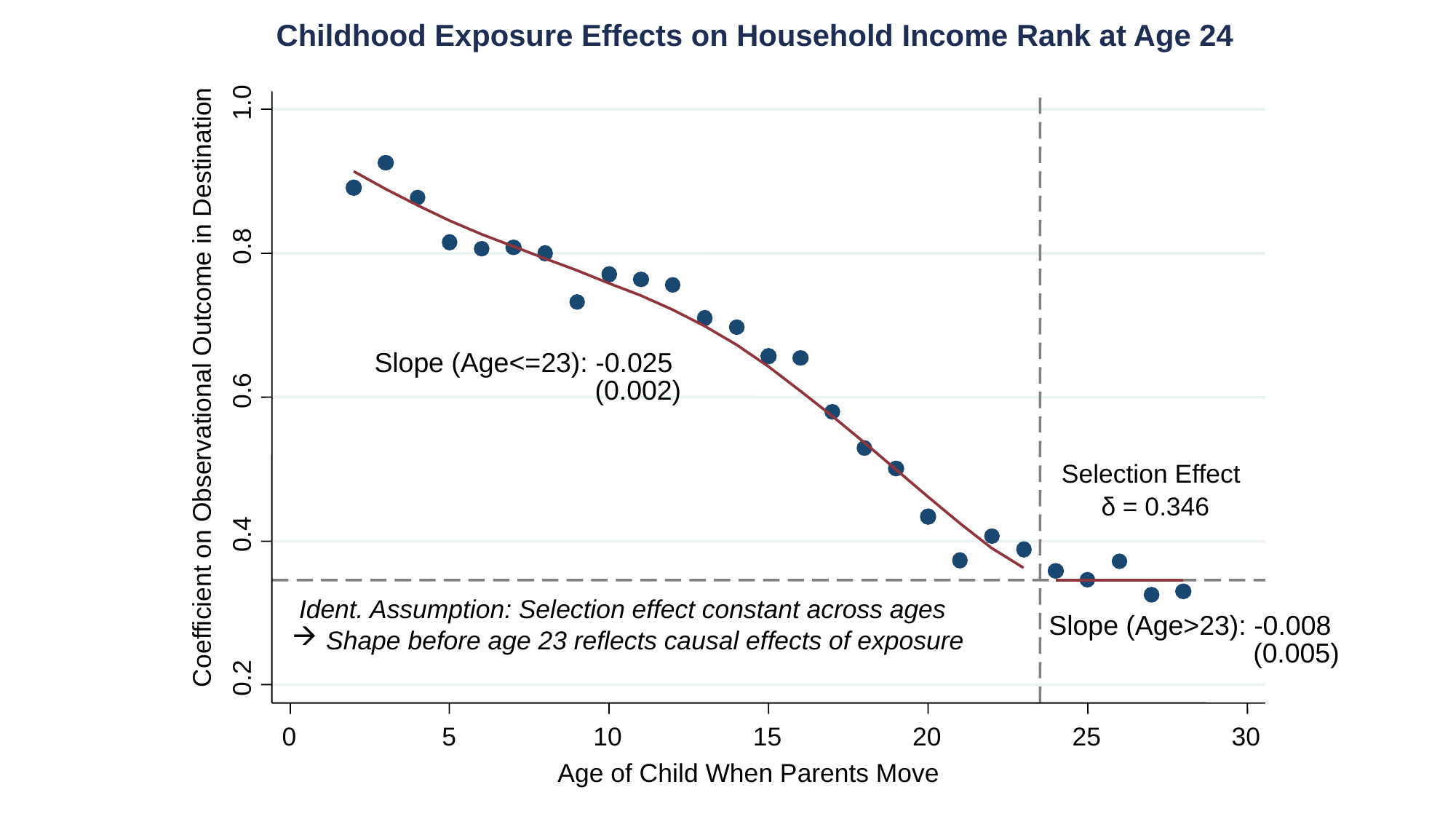

1.0

0.8

Coefficient on Observational Outcome in Destination
0.6

δ = 0.346

0.4

0.2

0
5
10
15
20
25
30
Age of Child When Parents Move
Childhood Exposure Effects on Household Income Rank at Age 24
Slope (Age<=23): -0.025
(0.002)
Selection Effect
 Ident. Assumption: Selection effect constant across ages
Shape before age 23 reflects causal effects of exposure
Slope (Age>23): -0.008
(0.005)